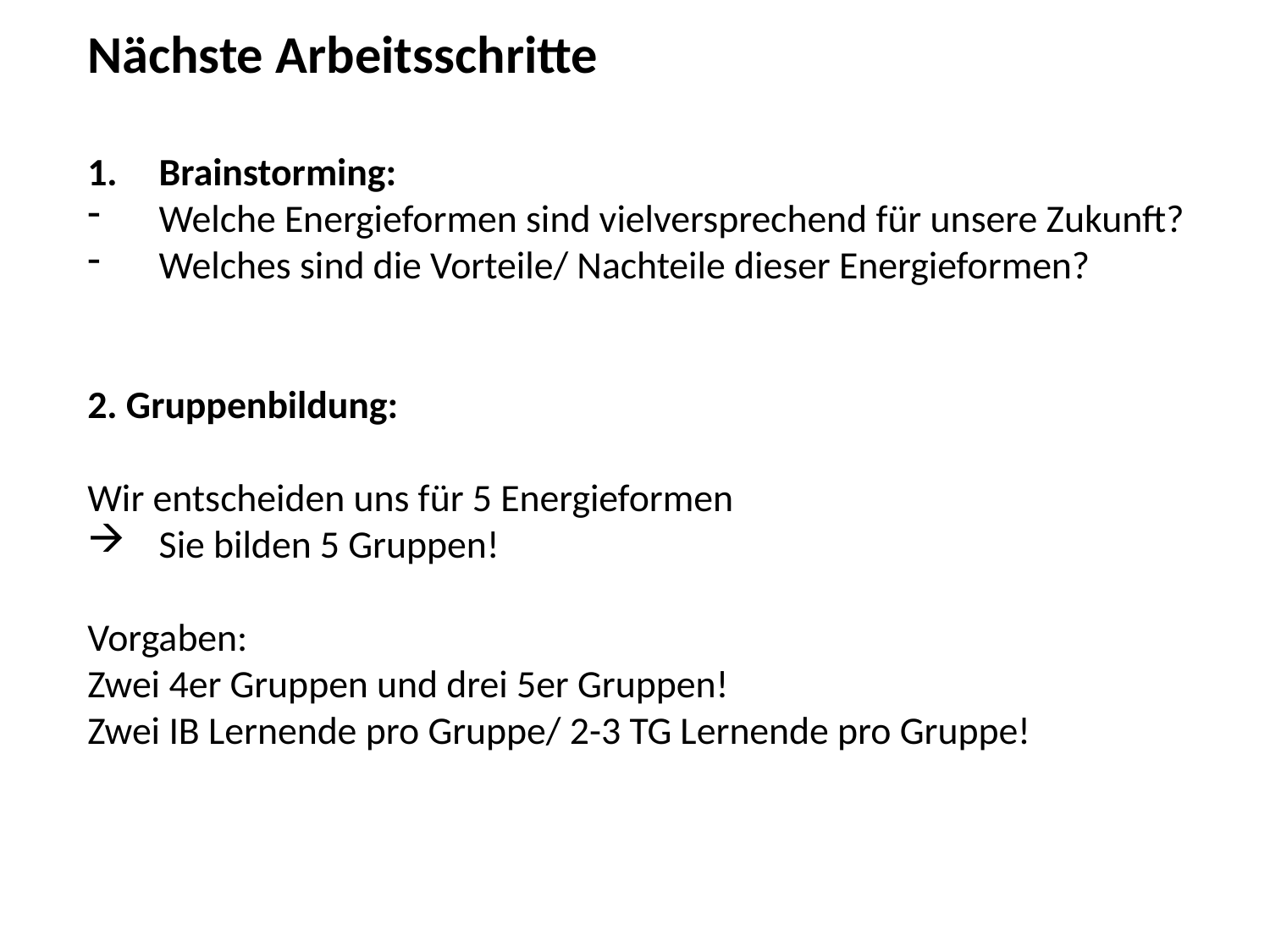

Nächste Arbeitsschritte

Brainstorming:
Welche Energieformen sind vielversprechend für unsere Zukunft?
Welches sind die Vorteile/ Nachteile dieser Energieformen?

2. Gruppenbildung:

Wir entscheiden uns für 5 Energieformen
Sie bilden 5 Gruppen!

Vorgaben:
Zwei 4er Gruppen und drei 5er Gruppen!
Zwei IB Lernende pro Gruppe/ 2-3 TG Lernende pro Gruppe!